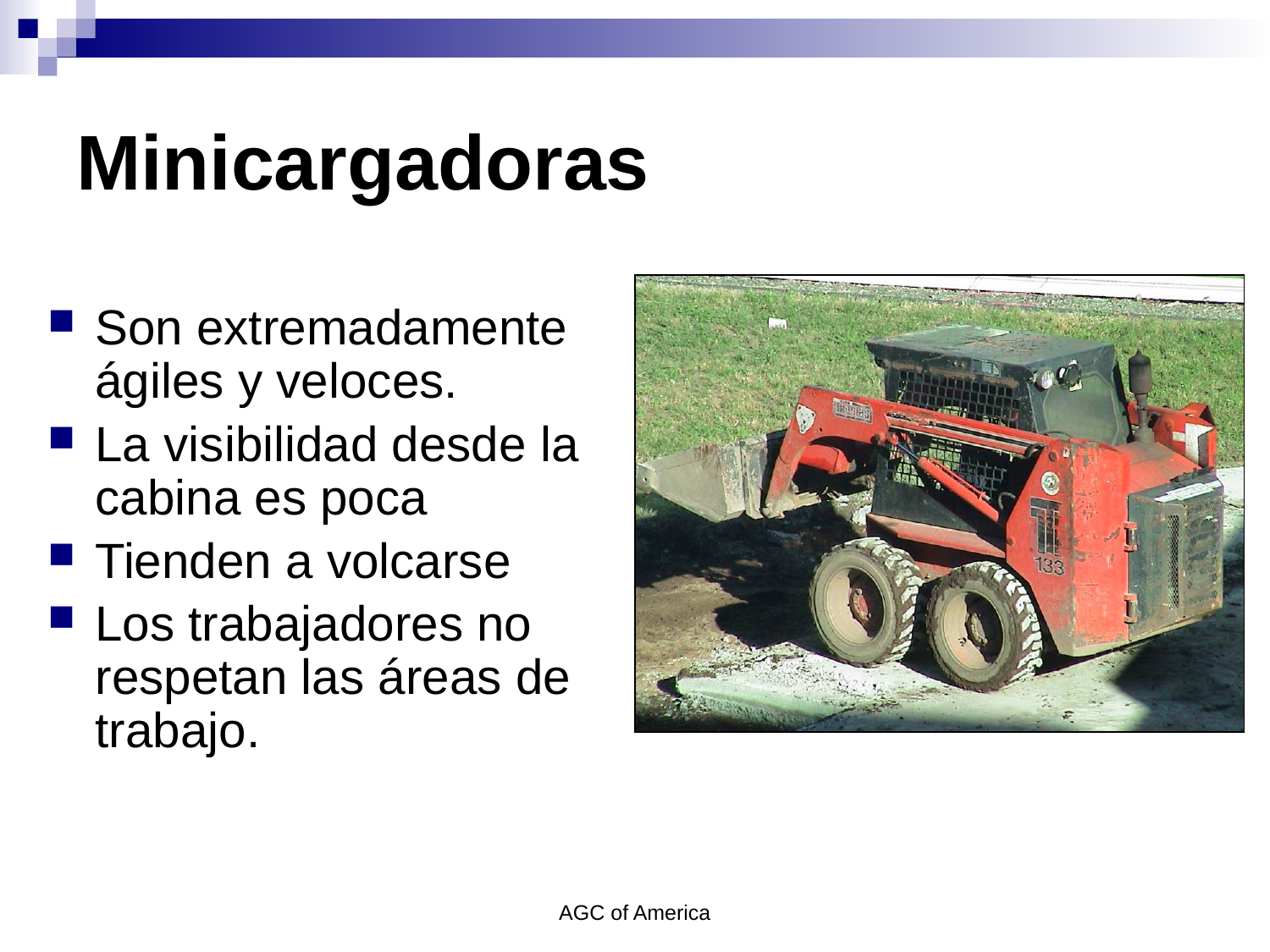

# Minicargadoras

Son extremadamente ágiles y veloces.
La visibilidad desde la cabina es poca
Tienden a volcarse
Los trabajadores no respetan las áreas de trabajo.

AGC of America